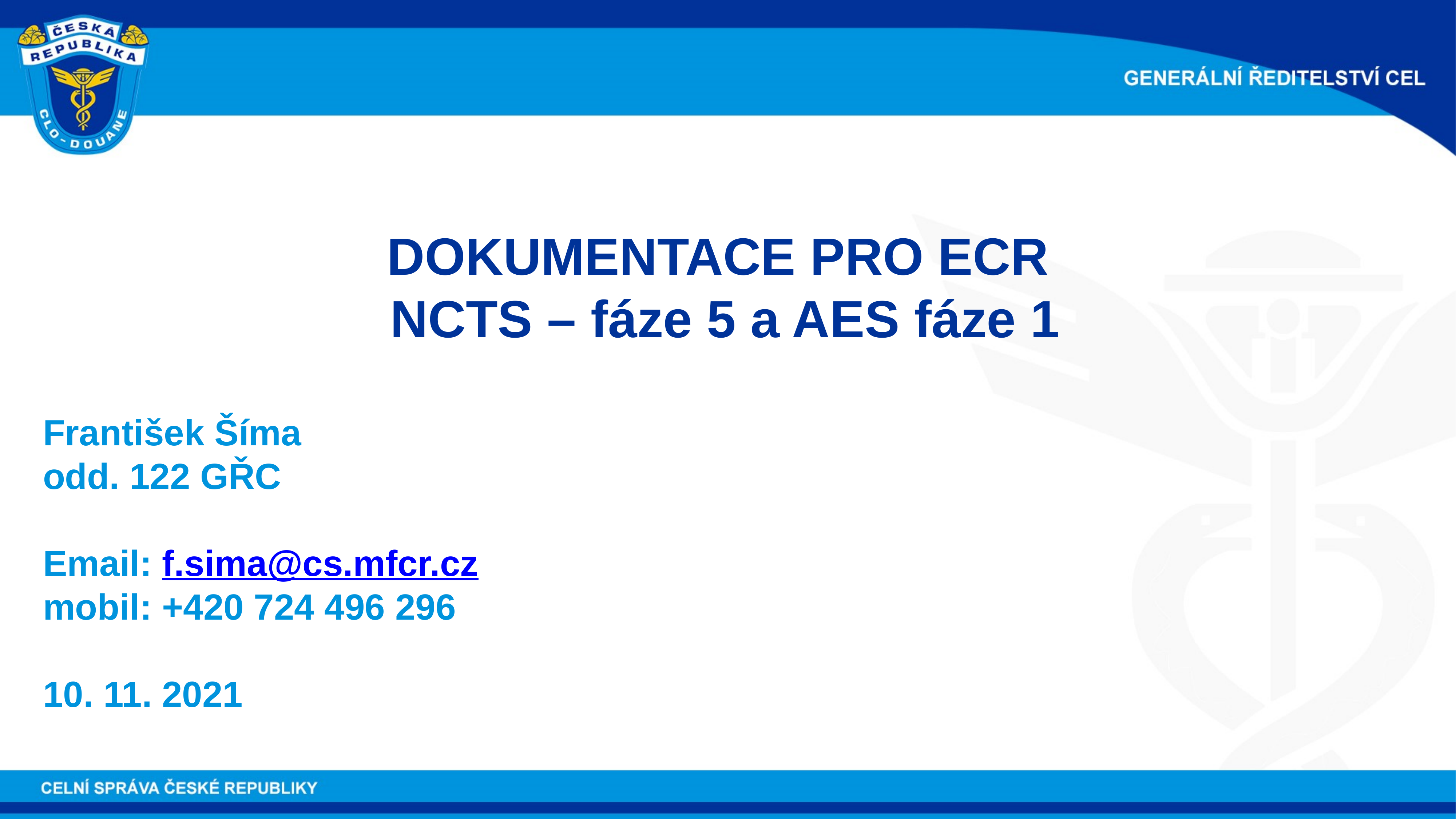

DOKUMENTACE PRO ECR
NCTS – fáze 5 a AES fáze 1
František Šíma
odd. 122 GŘC

Email: f.sima@cs.mfcr.cz
mobil: +420 724 496 296

10. 11. 2021